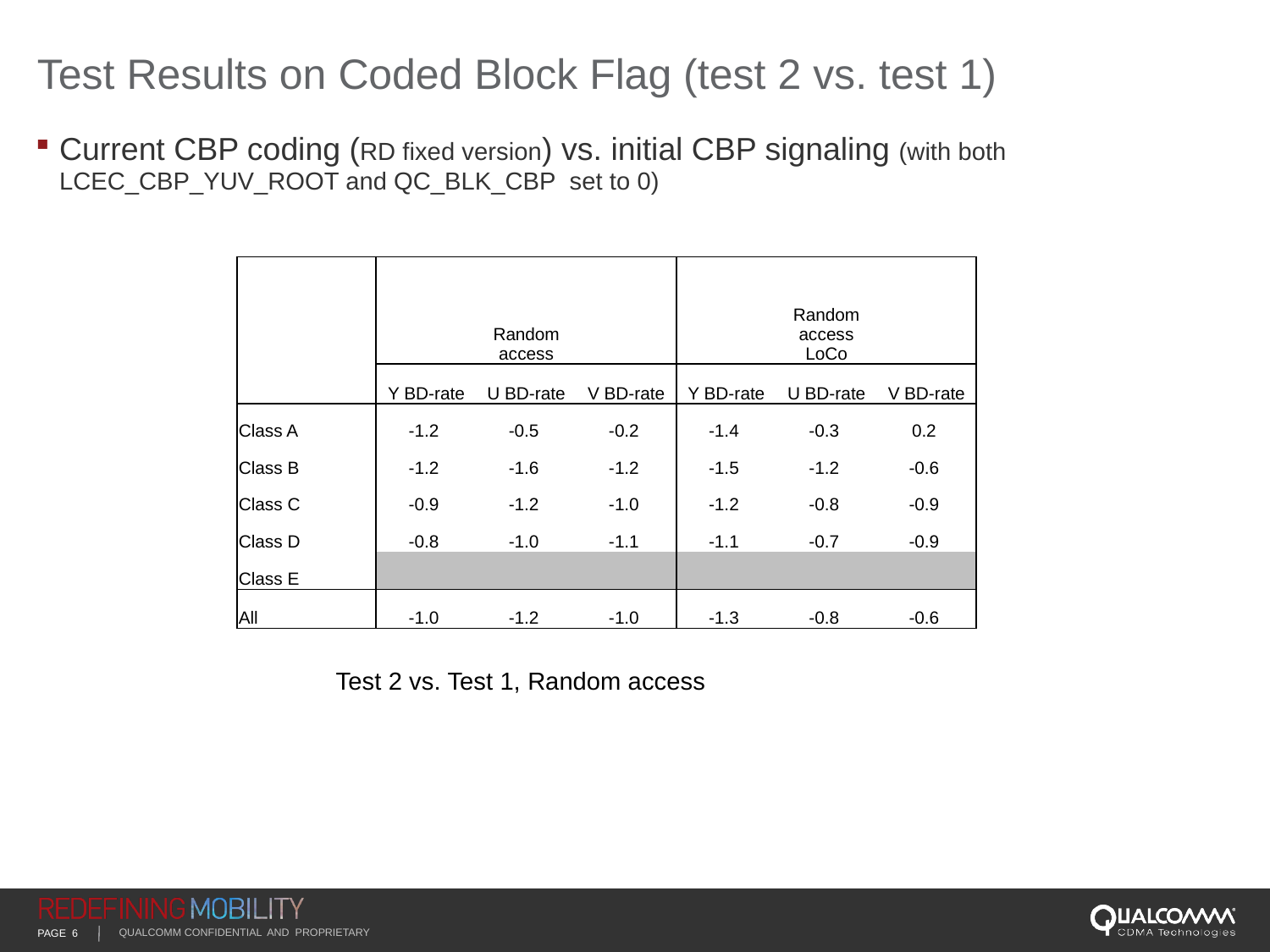

# Test Results on Coded Block Flag (test 2 vs. test 1)
Current CBP coding (RD fixed version) vs. initial CBP signaling (with both LCEC_CBP_YUV_ROOT and QC_BLK_CBP  set to 0)
|  |  | Random access |  |  | Random access LoCo |  |
| --- | --- | --- | --- | --- | --- | --- |
|  | Y BD-rate | U BD-rate | V BD-rate | Y BD-rate | U BD-rate | V BD-rate |
| Class A | -1.2 | -0.5 | -0.2 | -1.4 | -0.3 | 0.2 |
| Class B | -1.2 | -1.6 | -1.2 | -1.5 | -1.2 | -0.6 |
| Class C | -0.9 | -1.2 | -1.0 | -1.2 | -0.8 | -0.9 |
| Class D | -0.8 | -1.0 | -1.1 | -1.1 | -0.7 | -0.9 |
| Class E |  |  |  |  |  |  |
| All | -1.0 | -1.2 | -1.0 | -1.3 | -0.8 | -0.6 |
Test 2 vs. Test 1, Random access